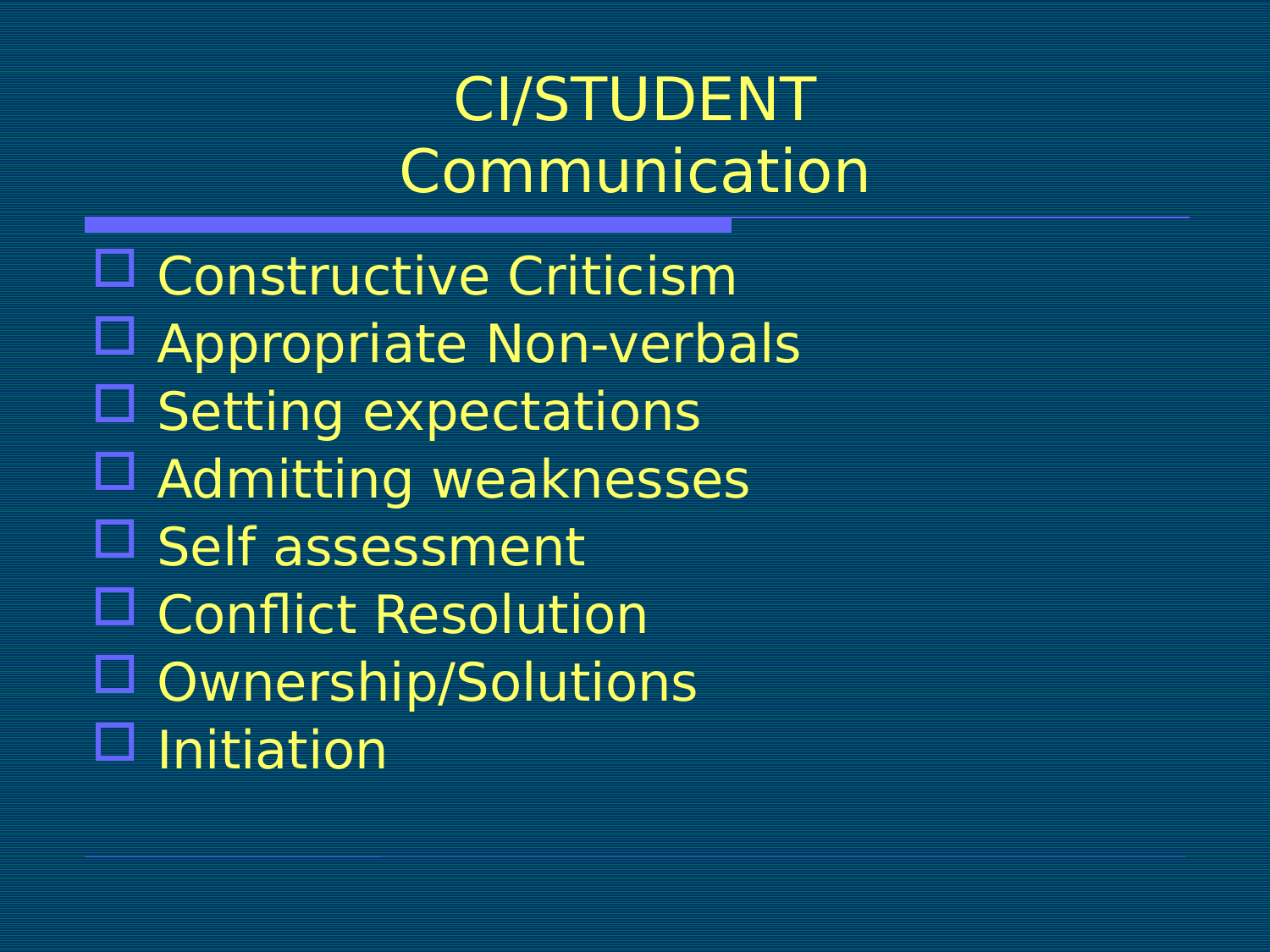

# CI/STUDENT Communication
Constructive Criticism
Appropriate Non-verbals
Setting expectations
Admitting weaknesses
Self assessment
Conflict Resolution
Ownership/Solutions
Initiation